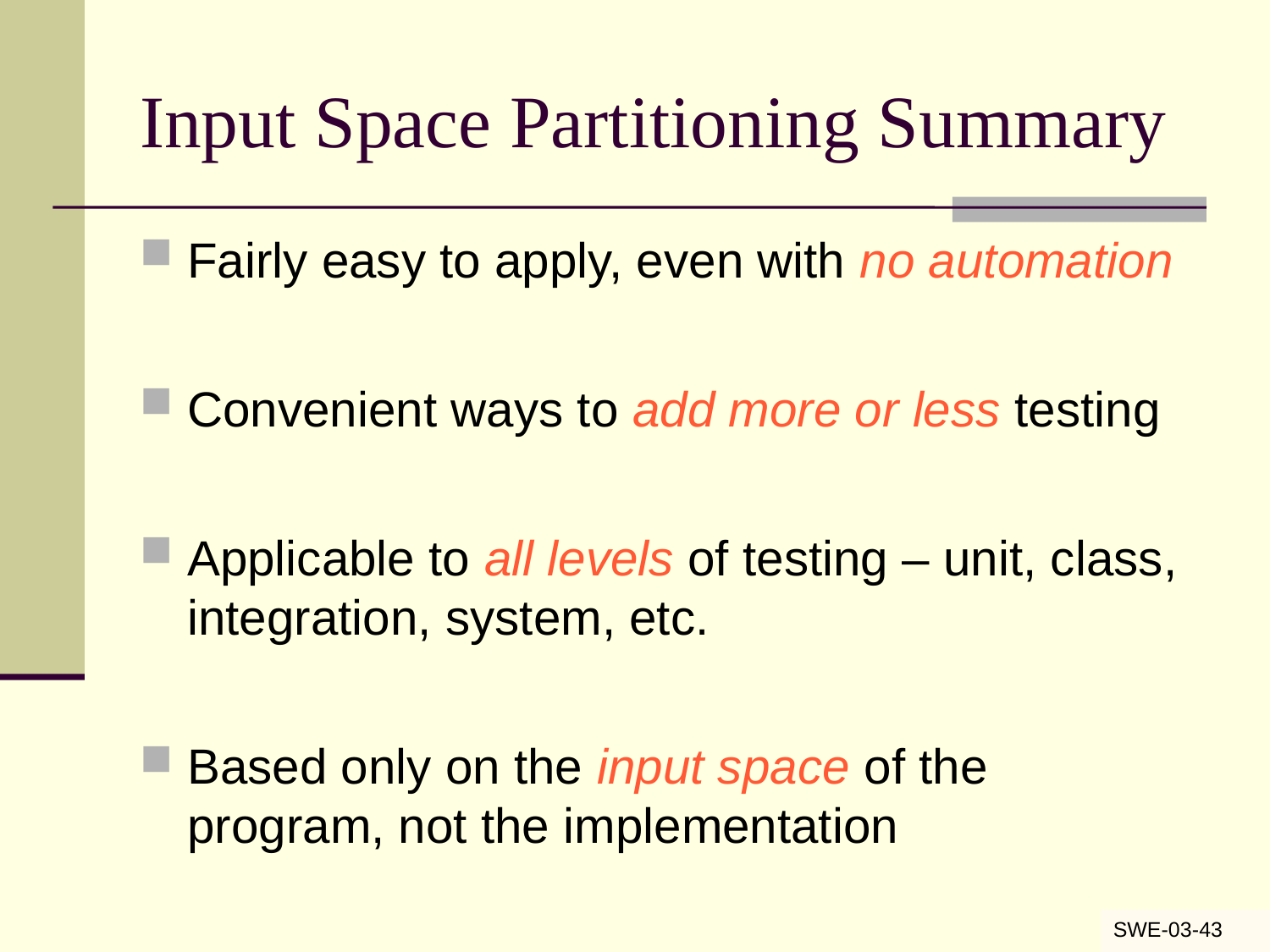

# Input Space Partitioning Summary
Fairly easy to apply, even with no automation

Convenient ways to add more or less testing

Applicable to all levels of testing – unit, class, integration, system, etc.

Based only on the input space of the program, not the implementation